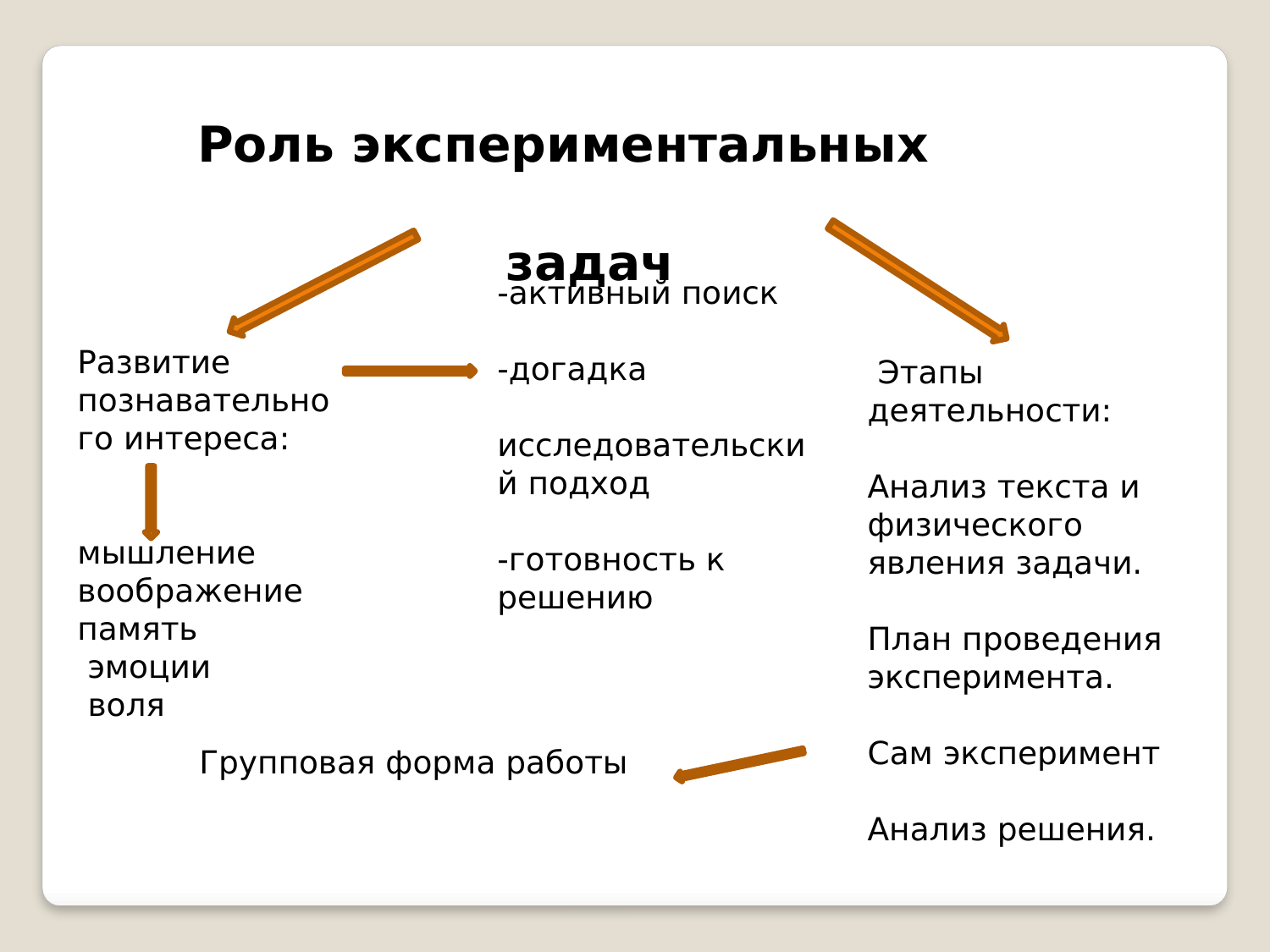

Роль экспериментальных
                  задач
-активный поиск
-догадка
исследовательский подход
-готовность к решению

Развитие познавательного интереса:

мышление воображение память
 эмоции
 воля

 Этапы  деятельности:

Анализ текста и физического явления задачи.
План проведения эксперимента.
Сам эксперимент
Анализ решения.

Групповая форма работы